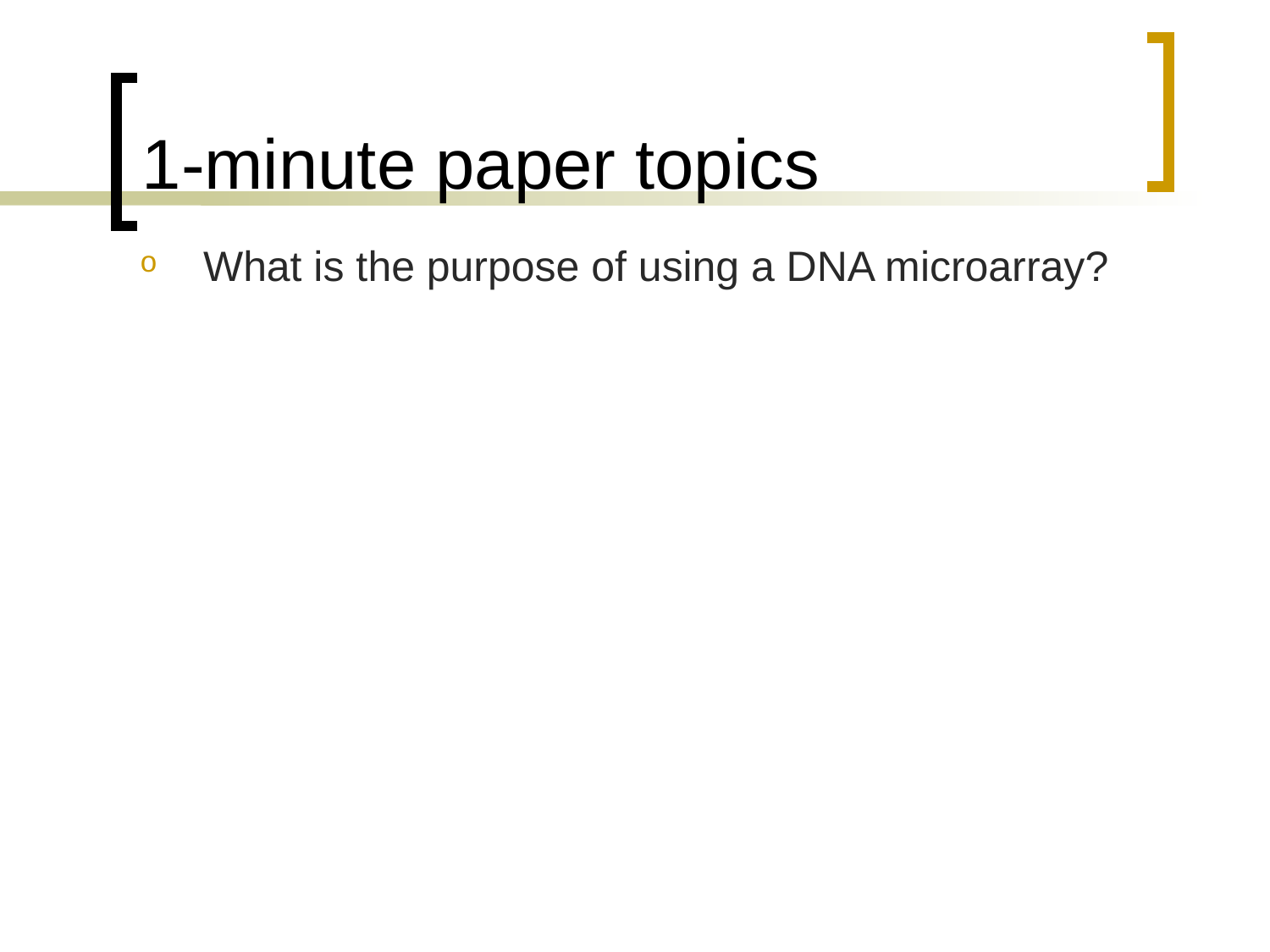

# 1-minute paper topics
What is the purpose of using a DNA microarray?